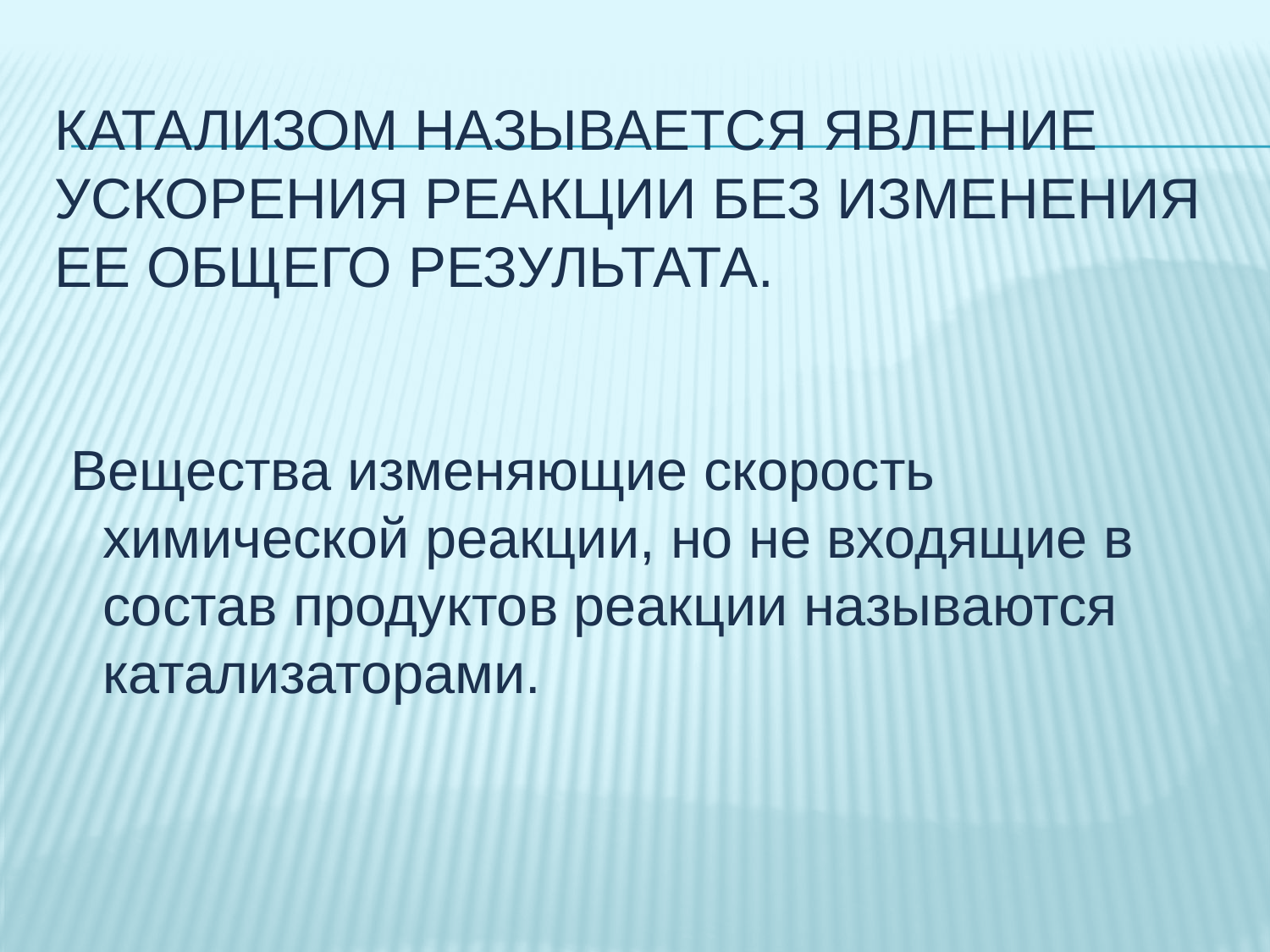

# Катализом называется явление ускорения реакции без изменения  ее общего результата.

 Вещества изменяющие скорость химической реакции, но не входящие в состав продуктов реакции называются катализаторами.